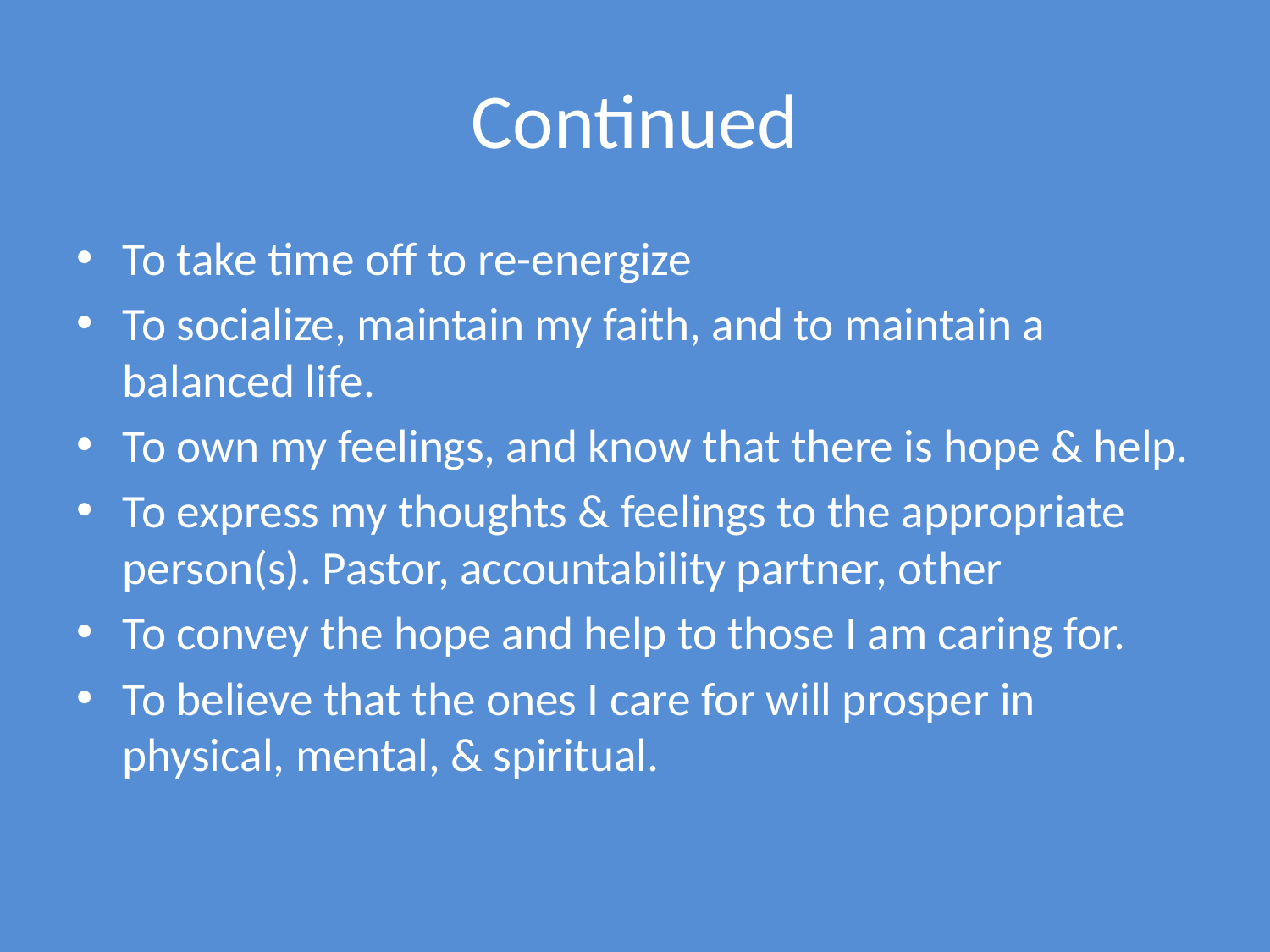

# Continued
To take time off to re-energize
To socialize, maintain my faith, and to maintain a balanced life.
To own my feelings, and know that there is hope & help.
To express my thoughts & feelings to the appropriate person(s). Pastor, accountability partner, other
To convey the hope and help to those I am caring for.
To believe that the ones I care for will prosper in physical, mental, & spiritual.